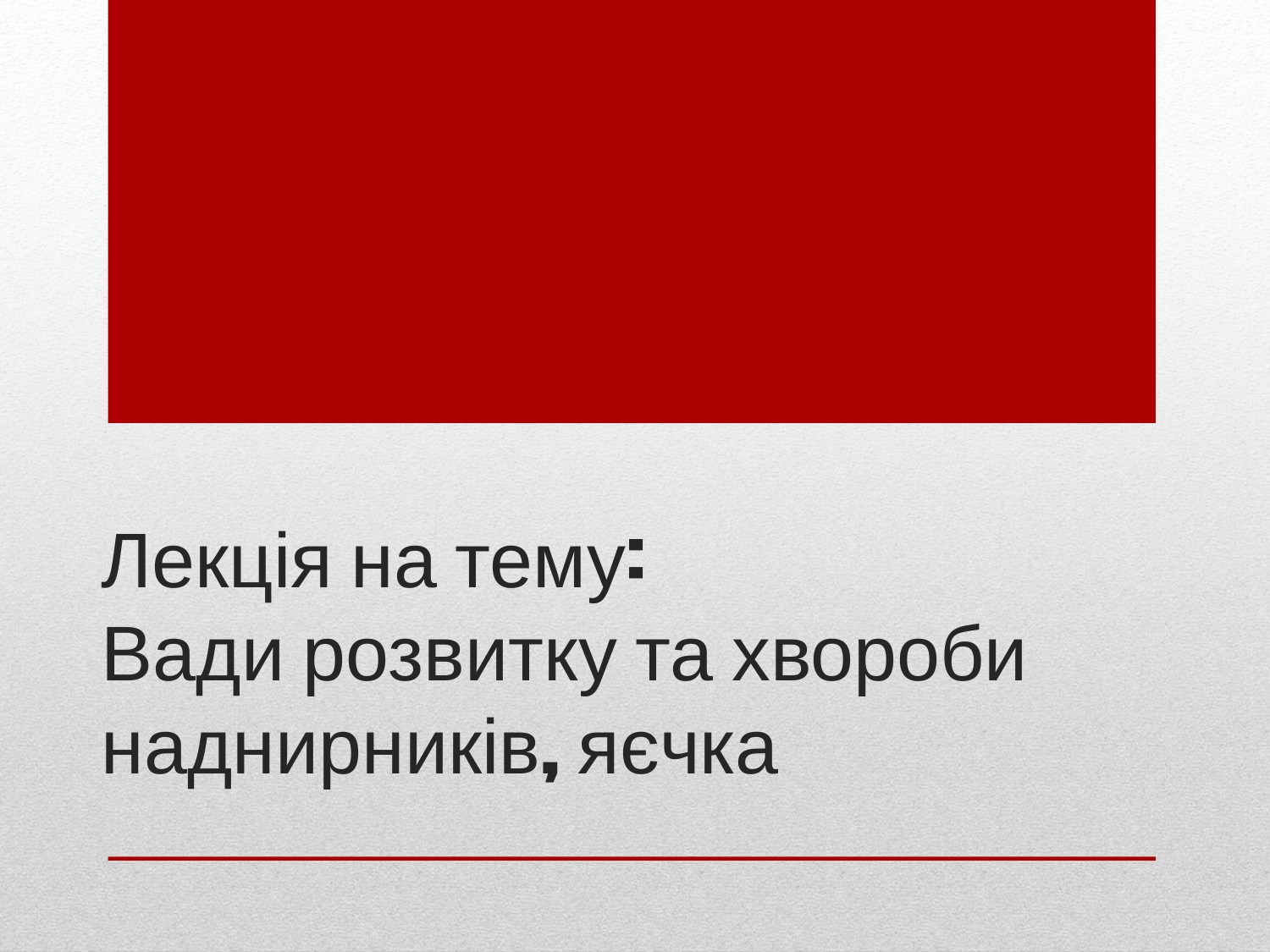

# Лекція на тему: Вади розвитку та хвороби наднирників, яєчка